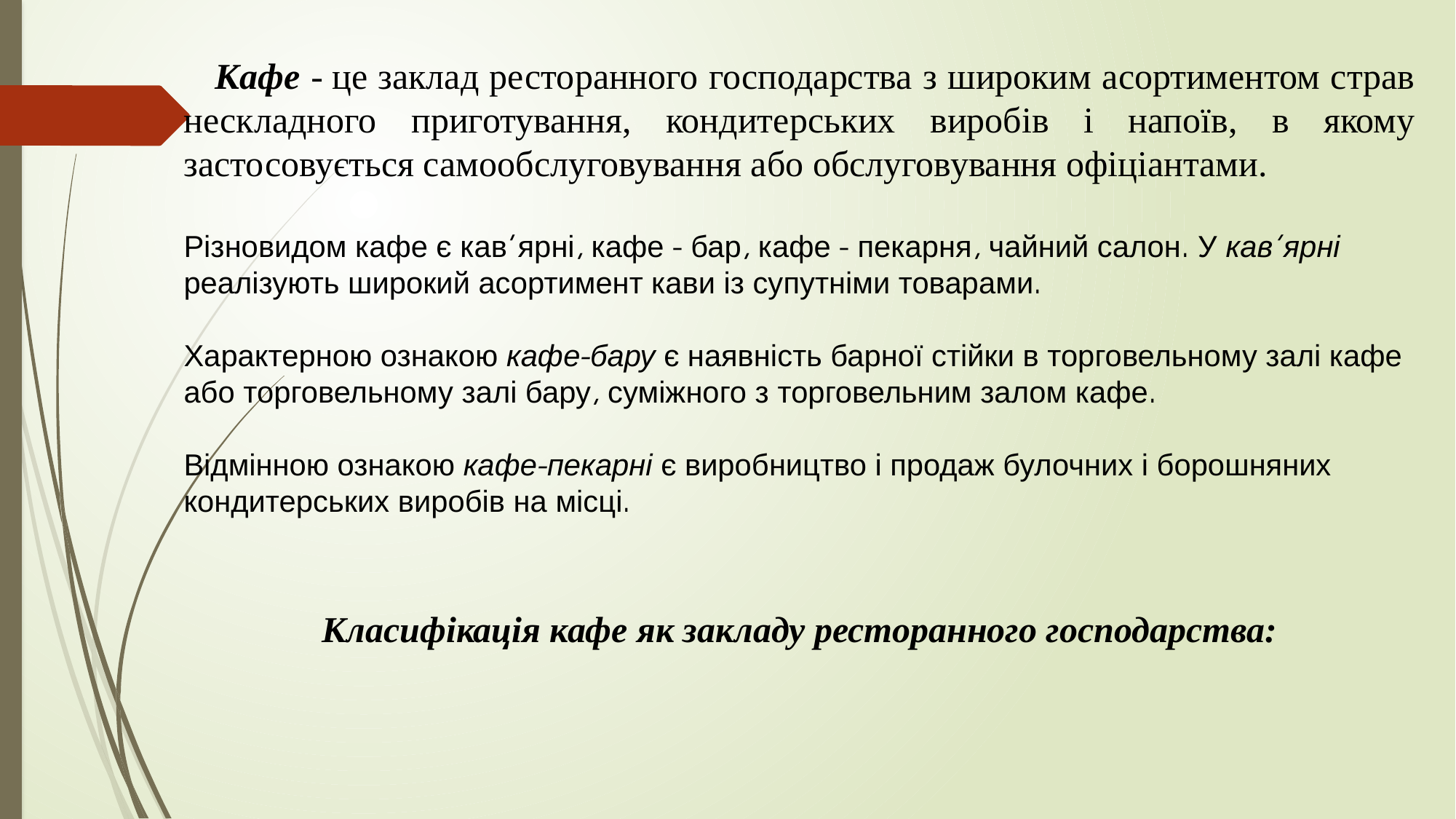

Кафе - це заклад ресторанного господарства з широким асортиментом страв нескладного приготування, кондитерських виробів і напоїв, в якому застосовується самообслуговування або обслуговування офіціантами.

Різновидом кафе є кав’ярні, кафе - бар, кафе - пекарня, чайний салон. У кав’ярні реалізують широкий асортимент кави із супутніми товарами.

Характерною ознакою кафе-бару є наявність барної стійки в торговельному залі кафе або торговельному залі бару, суміжного з торговельним залом кафе.

Відмінною ознакою кафе-пекарні є виробництво і продаж булочних і борошняних кондитерських виробів на місці.

Класифікація кафе як закладу ресторанного господарства: